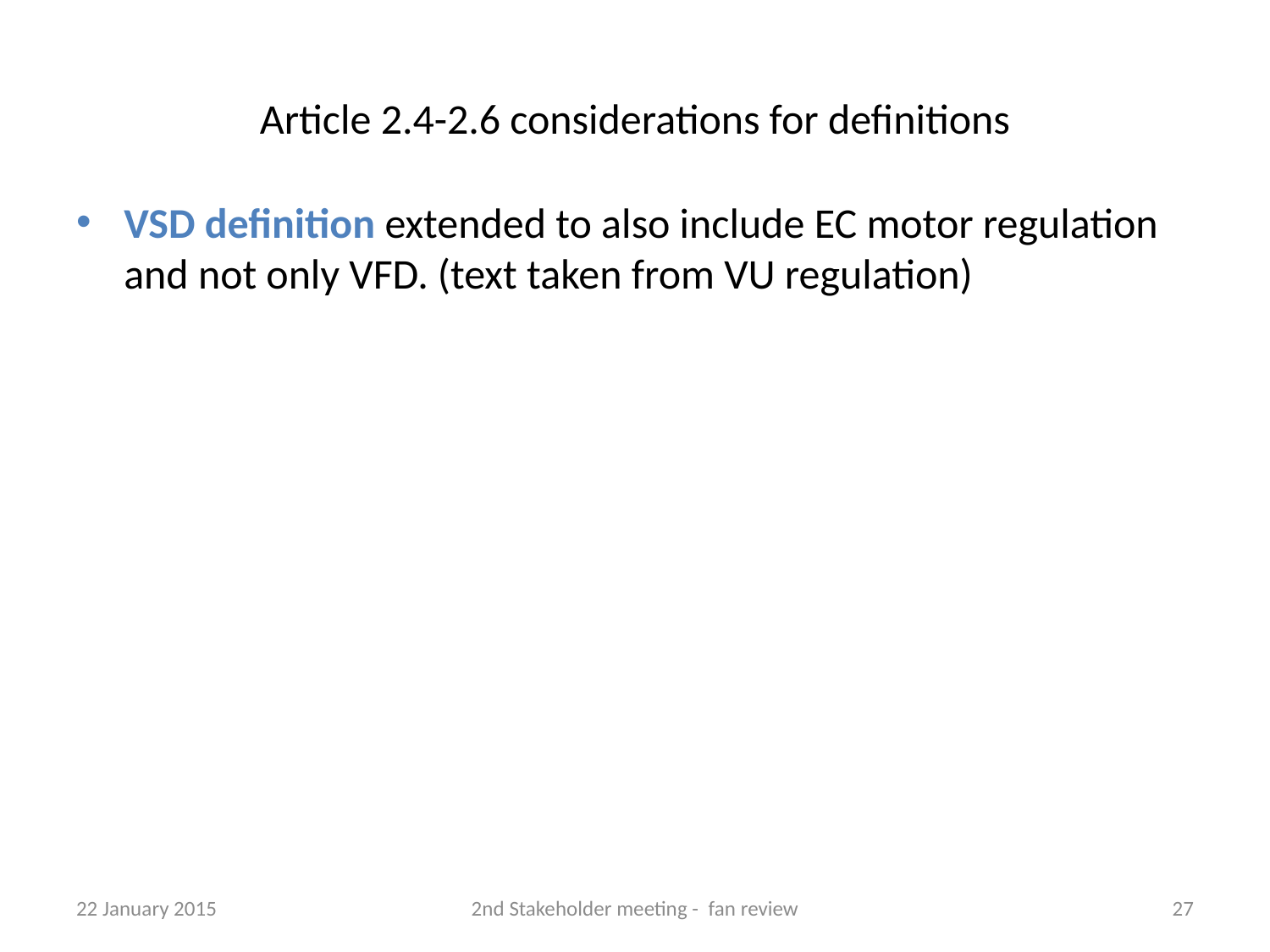

# Article 2.4-2.6 considerations for definitions
VSD definition extended to also include EC motor regulation and not only VFD. (text taken from VU regulation)

22 January 2015
2nd Stakeholder meeting -  fan review
27